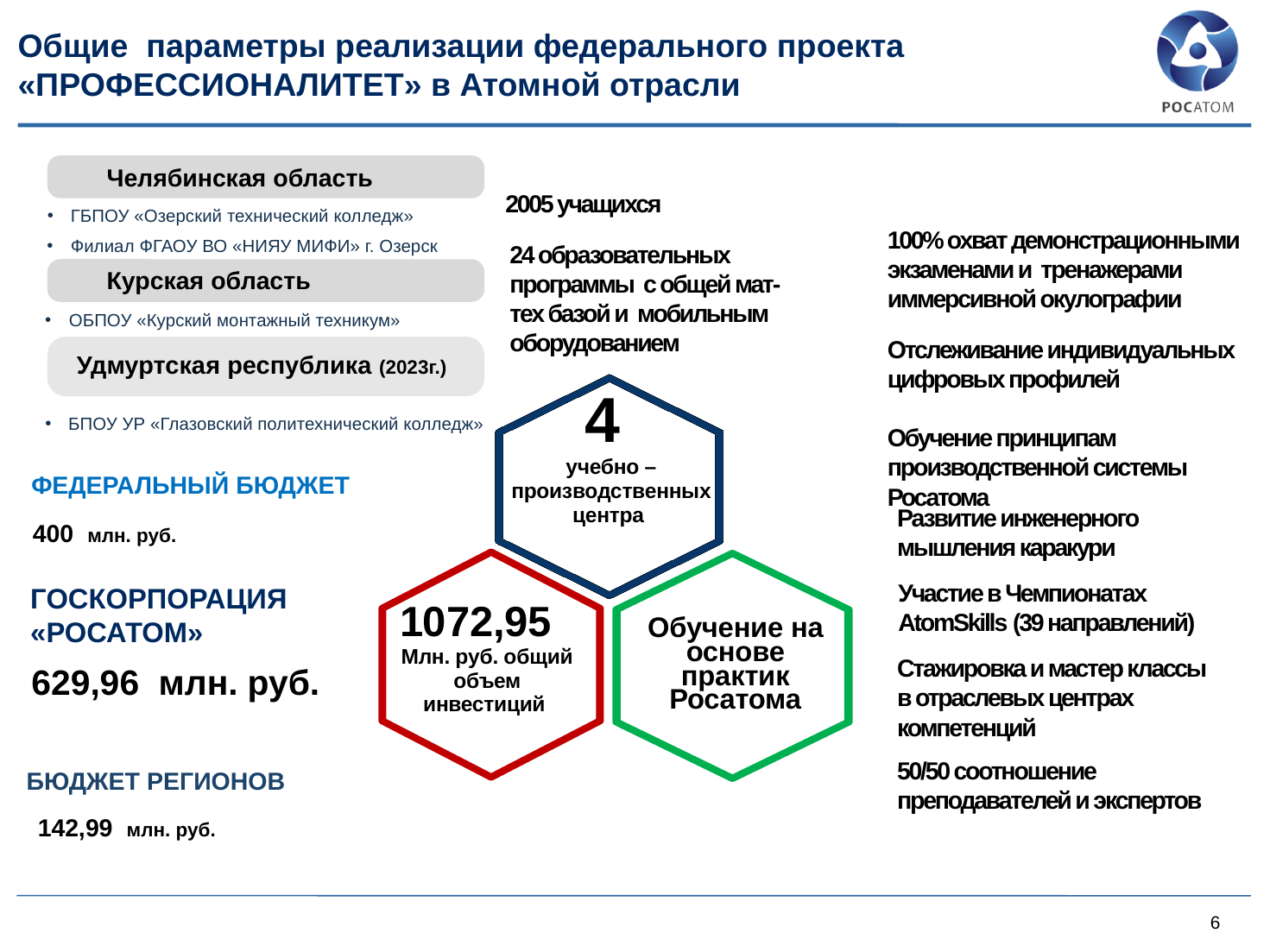

Общие  параметры реализации федерального проекта «ПРОФЕССИОНАЛИТЕТ» в Атомной отрасли

Челябинская область
2005 учащихся
ГБПОУ «Озерский технический колледж»
100% охват демонстрационными экзаменами и  тренажерами иммерсивной окулографии
24 образовательных программы  с общей мат-тех базой и  мобильным оборудованием
Филиал ФГАОУ ВО «НИЯУ МИФИ» г. Озерск
Курская область

ОБПОУ «Курский монтажный техникум»
Отслеживание индивидуальных цифровых профилей

Удмуртская республика (2023г.)

БПОУ УР «Глазовский политехнический колледж»
Обучение принципам производственной системы Росатома
4
учебно –производственных центра
Федеральный бюджет
Развитие инженерного мышления каракури
400  млн. руб.

Участие в Чемпионатах  AtomSkills (39 направлений)
Госкорпорация «Росатом»
Обучение на основе практик Росатома
1072,95
Млн. руб. общий объем инвестиций
Стажировка и мастер классы в отраслевых центрах компетенций
629,96  млн. руб.
50/50 соотношение преподавателей и экспертов
Бюджет регионов
142,99  млн. руб.